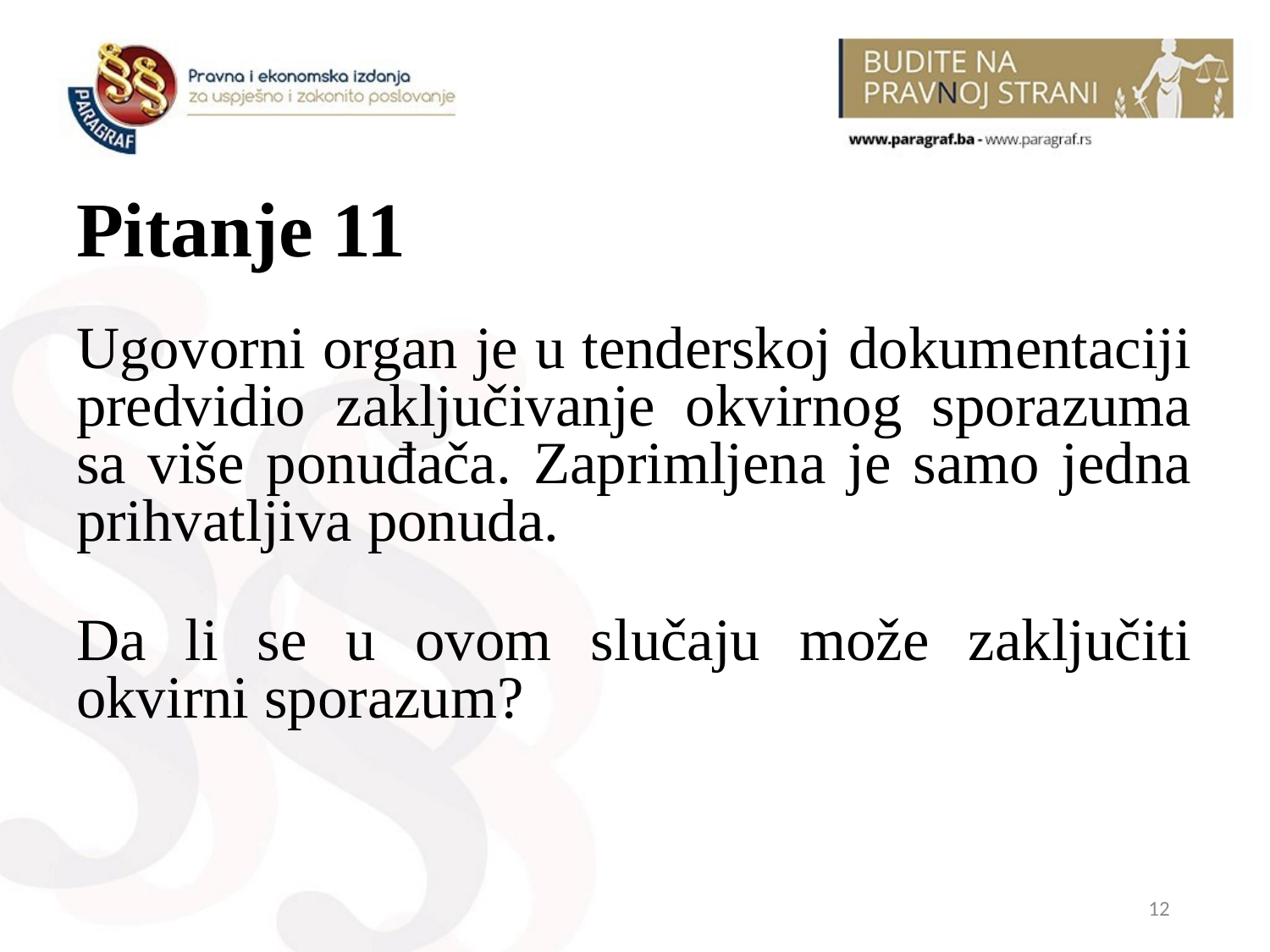

# Pitanje 11
Ugovorni organ je u tenderskoj dokumentaciji predvidio zaključivanje okvirnog sporazuma sa više ponuđača. Zaprimljena je samo jedna prihvatljiva ponuda.

Da li se u ovom slučaju može zaključiti okvirni sporazum?

12